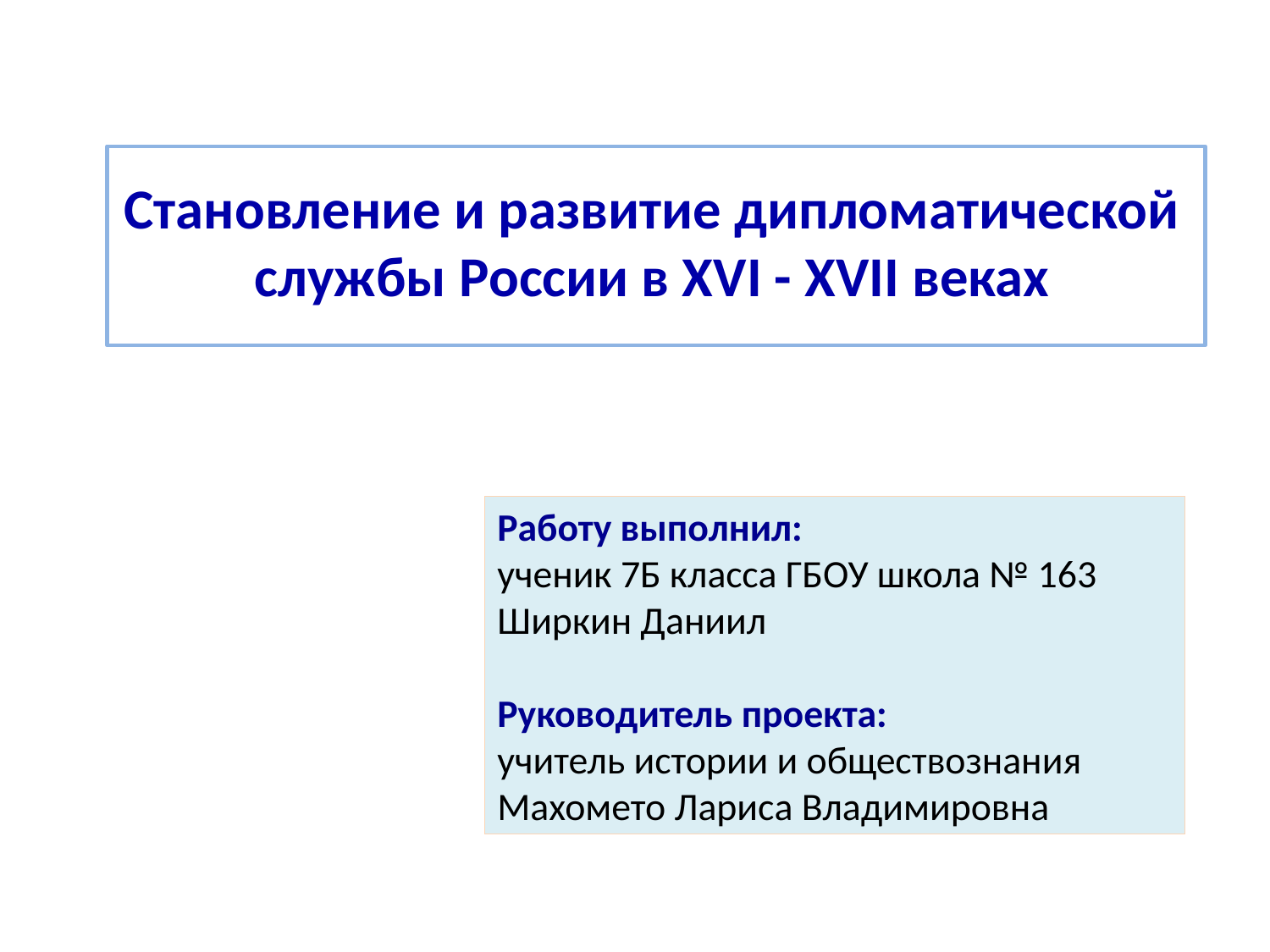

Становление и развитие дипломатической службы России в XVI - XVII веках
Работу выполнил:
ученик 7Б класса ГБОУ школа № 163
Ширкин Даниил

Руководитель проекта:
учитель истории и обществознания
Махомето Лариса Владимировна